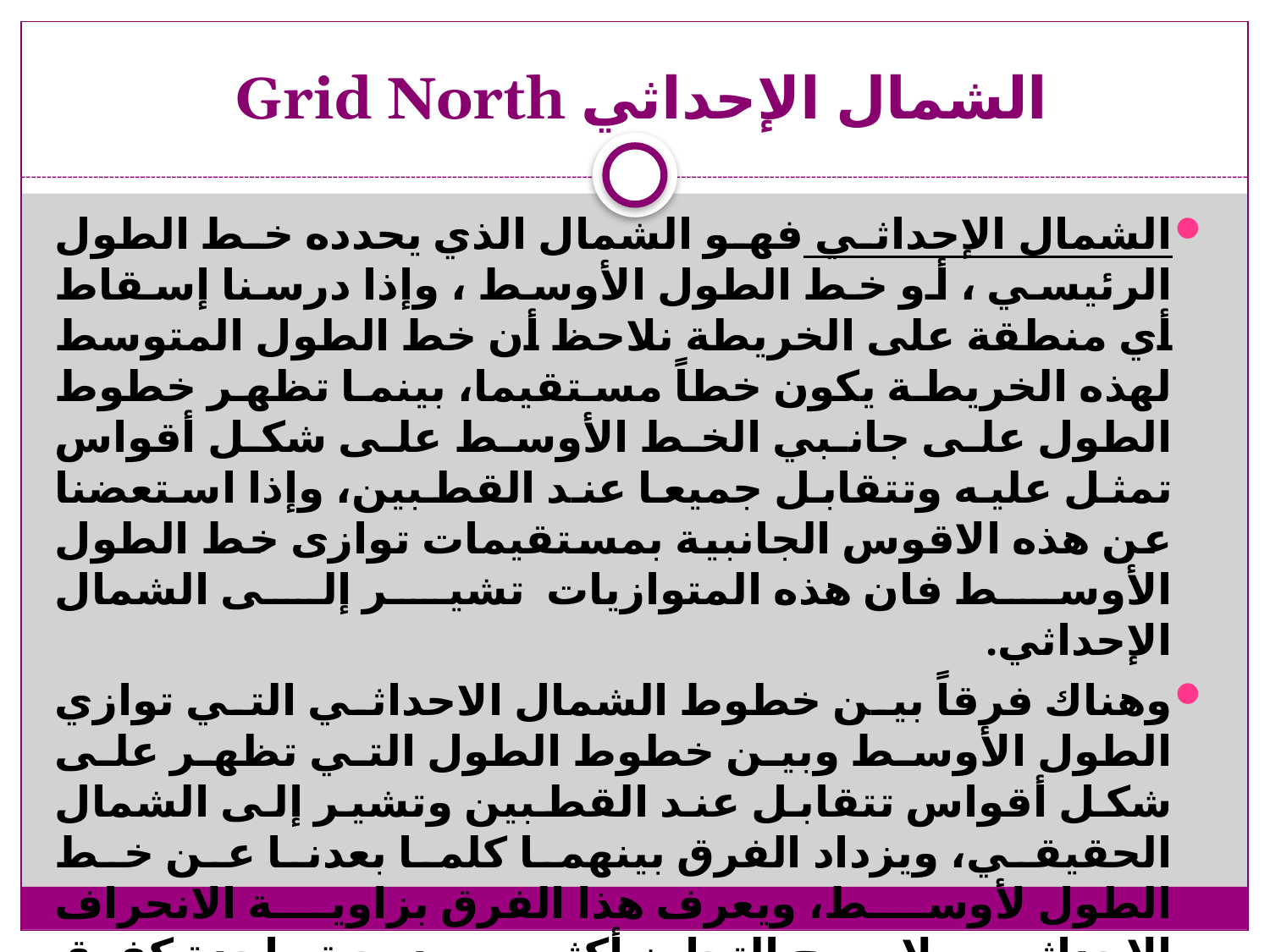

# الشمال الإحداثي Grid North
الشمال الإحداثي فهو الشمال الذي يحدده خط الطول الرئيسي ، أو خط الطول الأوسط ، وإذا درسنا إسقاط أي منطقة على الخريطة نلاحظ أن خط الطول المتوسط لهذه الخريطة يكون خطاً مستقيما، بينما تظهر خطوط الطول على جانبي الخط الأوسط على شكل أقواس تمثل عليه وتتقابل جميعا عند القطبين، وإذا استعضنا عن هذه الاقوس الجانبية بمستقيمات توازى خط الطول الأوسط فان هذه المتوازيات  تشير إلى الشمال الإحداثي.
وهناك فرقاً بين خطوط الشمال الاحداثي التي توازي الطول الأوسط وبين خطوط الطول التي تظهر على شكل أقواس تتقابل عند القطبين وتشير إلى الشمال الحقيقي، ويزداد الفرق بينهما كلما بعدنا عن خط الطول لأوسط، ويعرف هذا الفرق بزاوية الانحراف الاحداثي، ولا يصح التجاوز أكثر من درجة واحدة كفرق في نظام الخرائط.
وتحسب زاوية الانحراف الاحداثي من المعادلة الآتية:
زاوية الانحراف الاحداثي= (خط طول المكان- خط الطول الأوسط) × جا دائرة عرض المكان